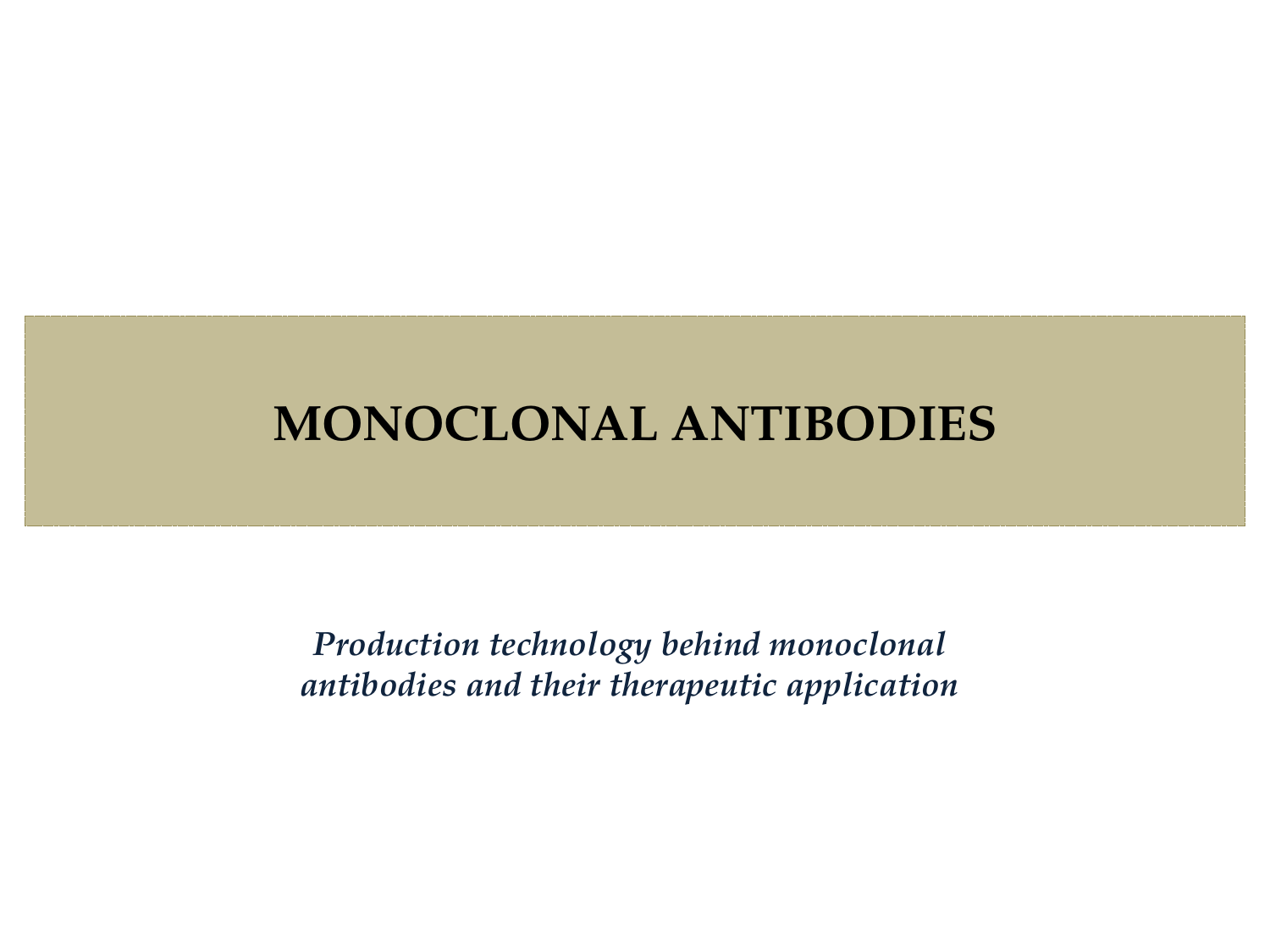

# MONOCLONAL ANTIBODIES
Production technology behind monoclonal antibodies and their therapeutic application